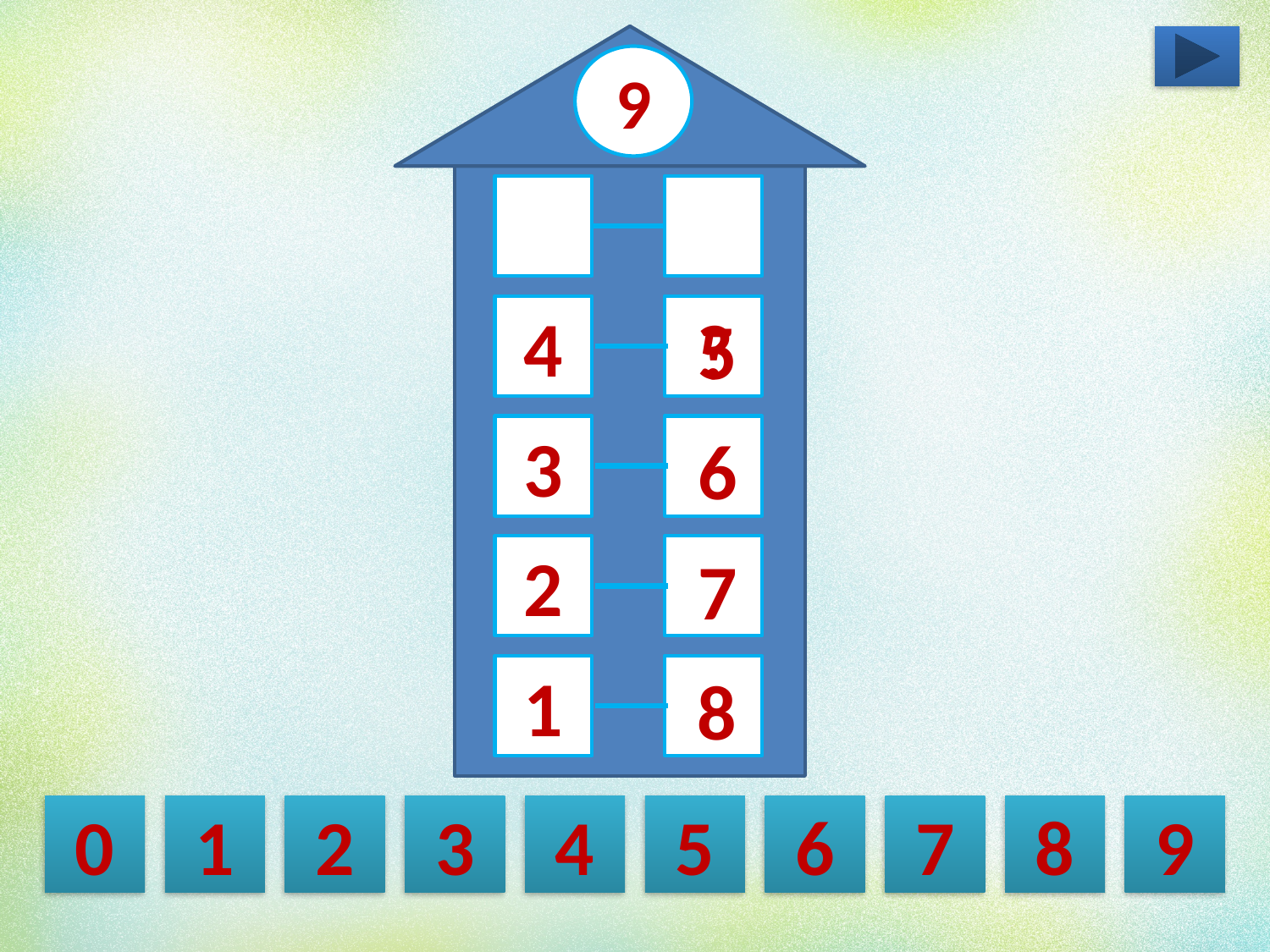

9

4

?
5
3

6
2

7
1

8
0
1
2
3
4
5
6
7
8
9